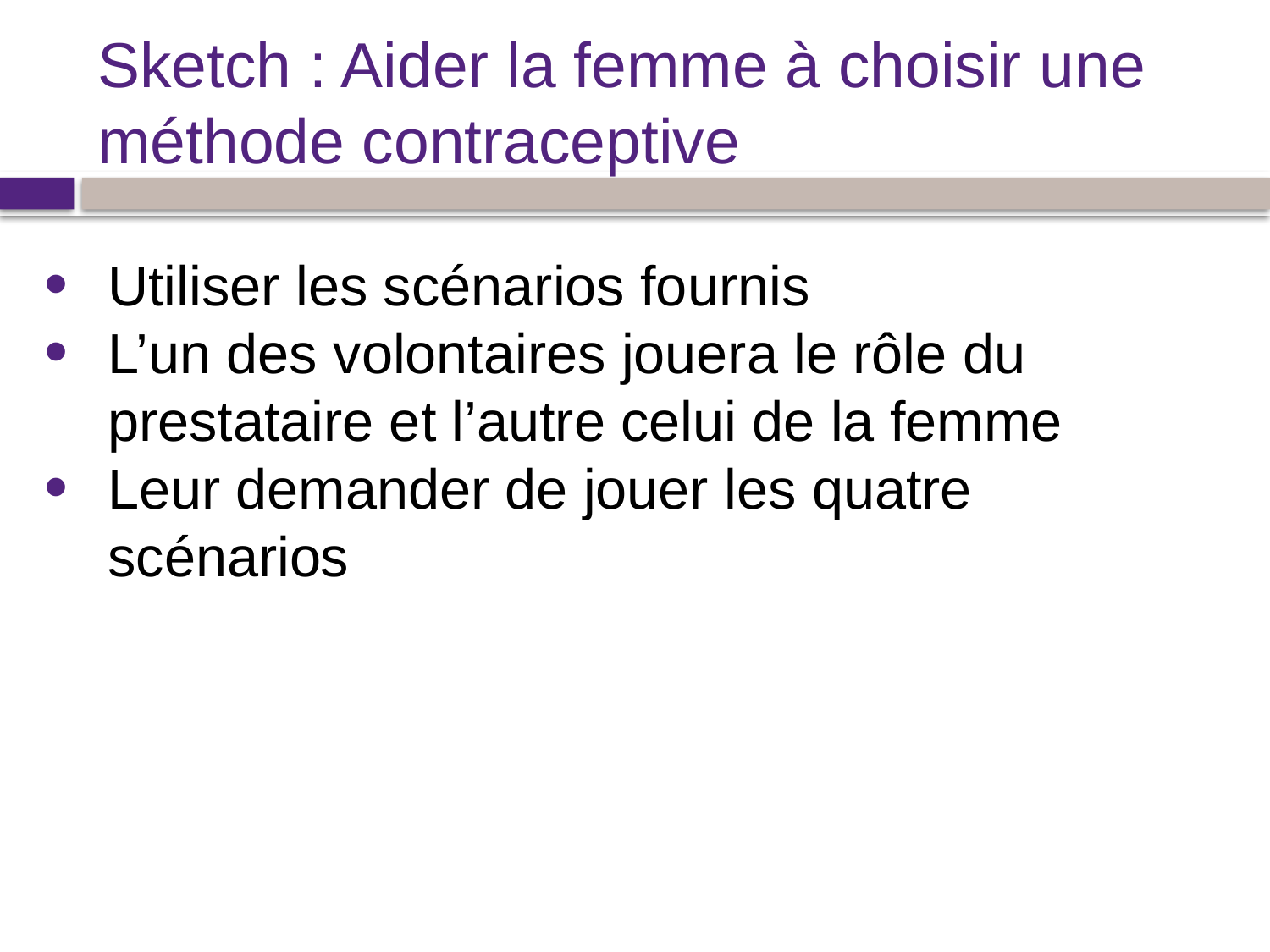

# Sketch : Aider la femme à choisir une méthode contraceptive
Utiliser les scénarios fournis
L’un des volontaires jouera le rôle du prestataire et l’autre celui de la femme
Leur demander de jouer les quatre scénarios